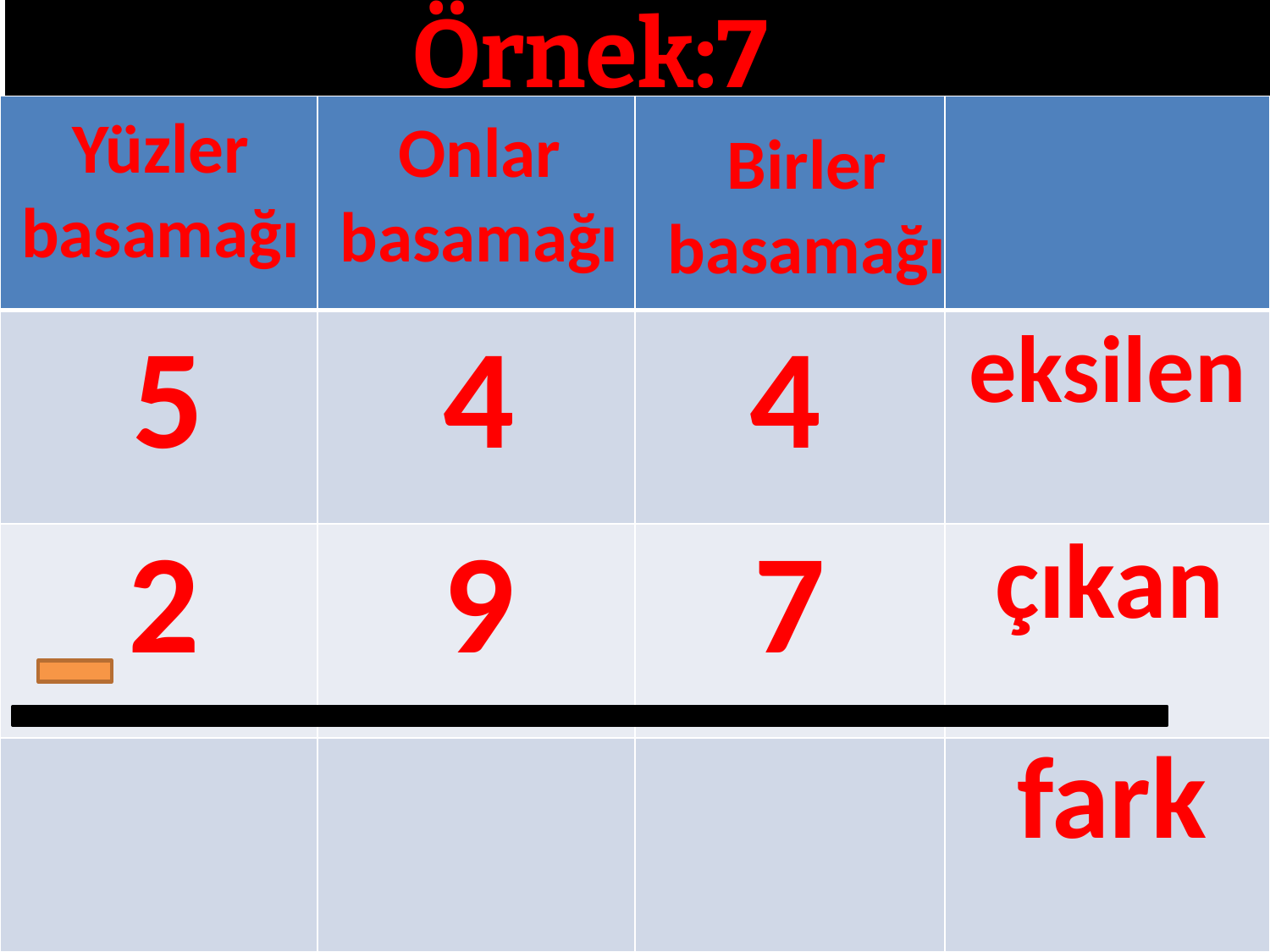

Örnek:7
#
|  |  |  |  |
| --- | --- | --- | --- |
|  |  |  |  |
|  |  |  |  |
|  |  |  |  |
Yüzler basamağı
Onlar basamağı
Birler basamağı
5
4
4
eksilen
2
9
7
çıkan

fark